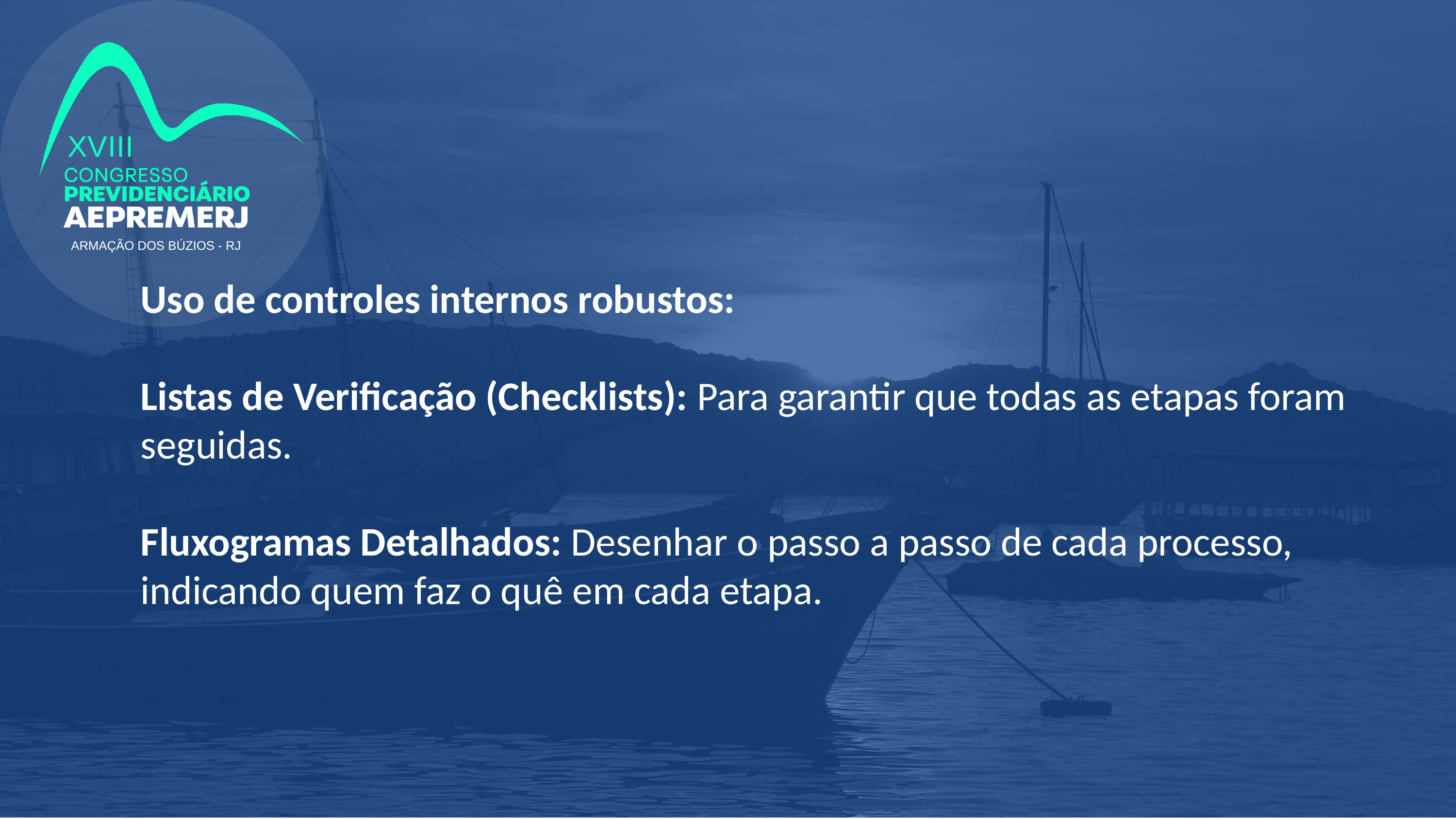

XVIII

ARMAÇÃO DOS BÚZIOS - RJ
Uso de controles internos robustos:

Listas de Verificação (Checklists): Para garantir que todas as etapas foram seguidas.

Fluxogramas Detalhados: Desenhar o passo a passo de cada processo, indicando quem faz o quê em cada etapa.